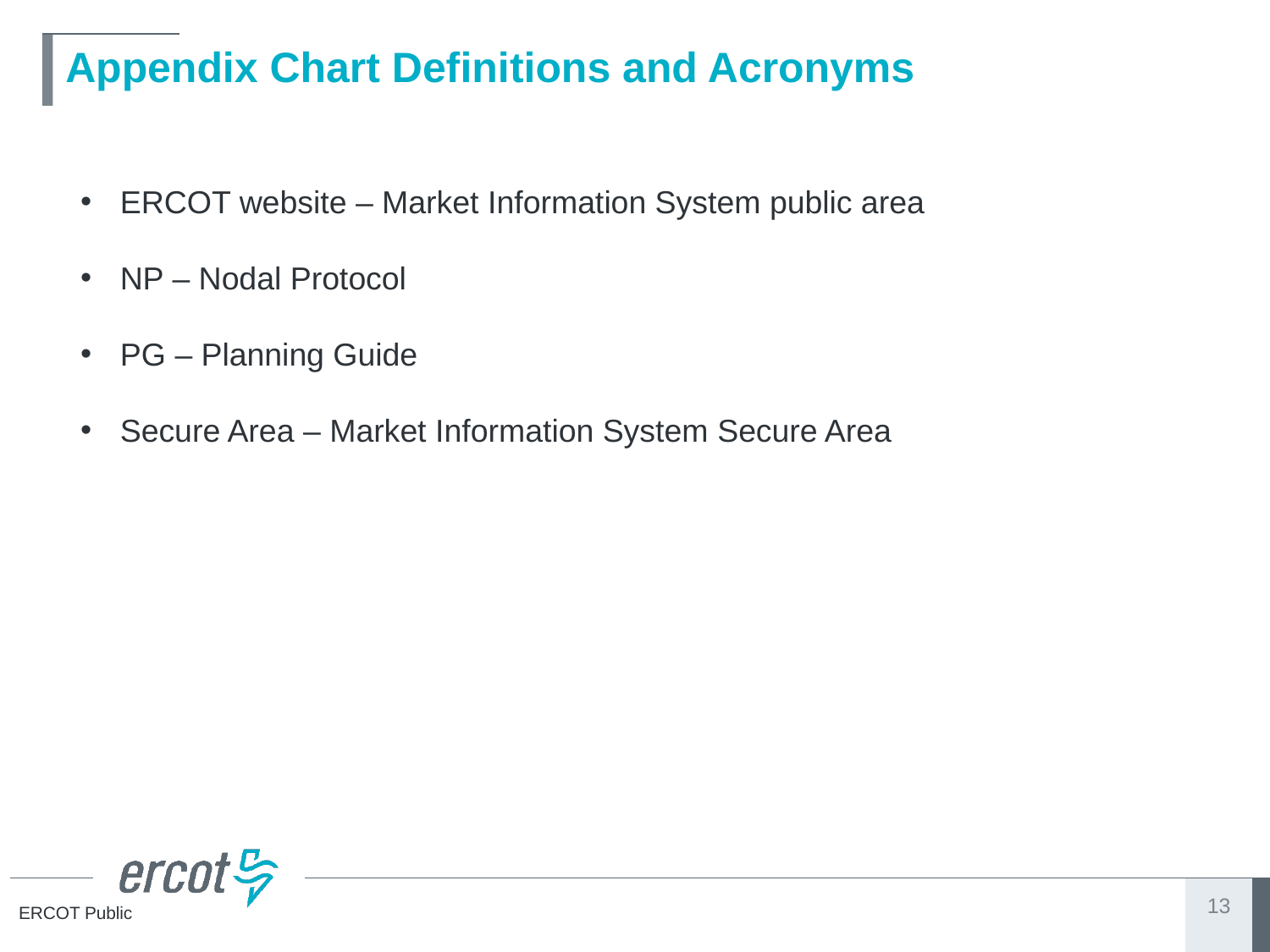

# Appendix Chart Definitions and Acronyms

ERCOT website – Market Information System public area

NP – Nodal Protocol

PG – Planning Guide

Secure Area – Market Information System Secure Area

13